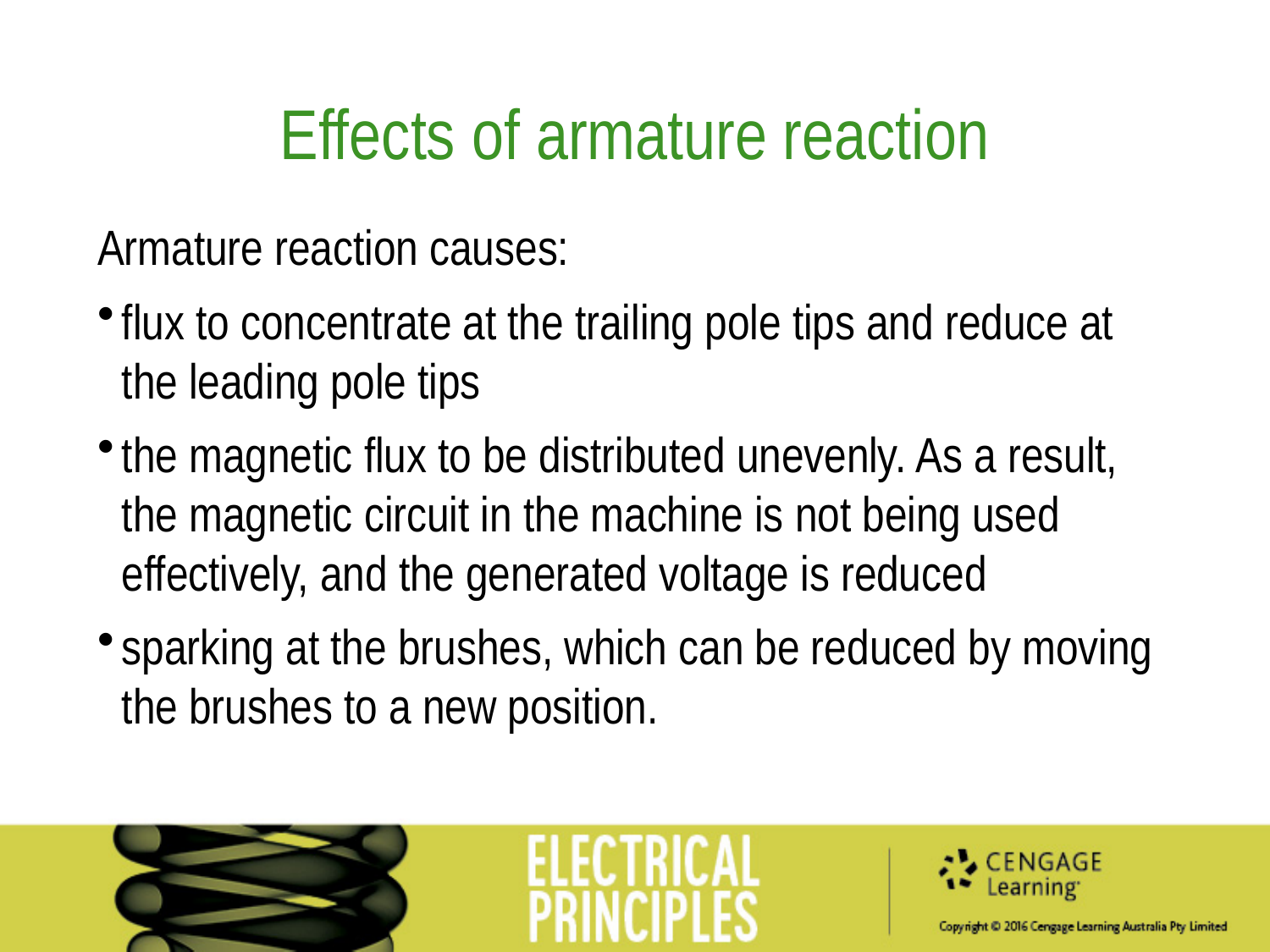

Effects of armature reaction
Armature reaction causes:
flux to concentrate at the trailing pole tips and reduce at the leading pole tips
the magnetic flux to be distributed unevenly. As a result, the magnetic circuit in the machine is not being used effectively, and the generated voltage is reduced
sparking at the brushes, which can be reduced by moving the brushes to a new position.